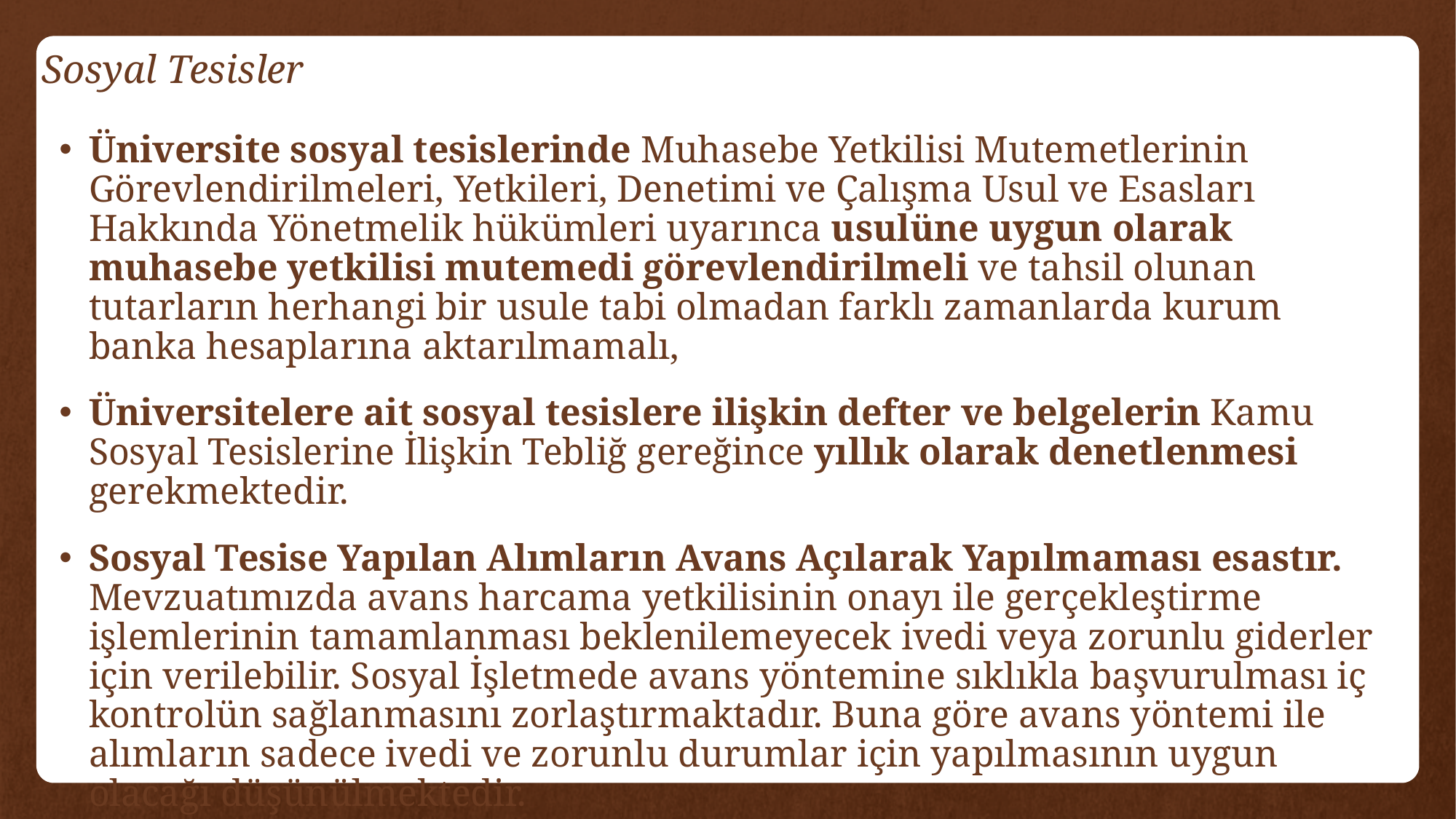

# Sosyal Tesisler
Üniversite sosyal tesislerinde Muhasebe Yetkilisi Mutemetlerinin Görevlendirilmeleri, Yetkileri, Denetimi ve Çalışma Usul ve Esasları Hakkında Yönetmelik hükümleri uyarınca usulüne uygun olarak muhasebe yetkilisi mutemedi görevlendirilmeli ve tahsil olunan tutarların herhangi bir usule tabi olmadan farklı zamanlarda kurum banka hesaplarına aktarılmamalı,
Üniversitelere ait sosyal tesislere ilişkin defter ve belgelerin Kamu Sosyal Tesislerine İlişkin Tebliğ gereğince yıllık olarak denetlenmesi gerekmektedir.
Sosyal Tesise Yapılan Alımların Avans Açılarak Yapılmaması esastır. Mevzuatımızda avans harcama yetkilisinin onayı ile gerçekleştirme işlemlerinin tamamlanması beklenilemeyecek ivedi veya zorunlu giderler için verilebilir. Sosyal İşletmede avans yöntemine sıklıkla başvurulması iç kontrolün sağlanmasını zorlaştırmaktadır. Buna göre avans yöntemi ile alımların sadece ivedi ve zorunlu durumlar için yapılmasının uygun olacağı düşünülmektedir.